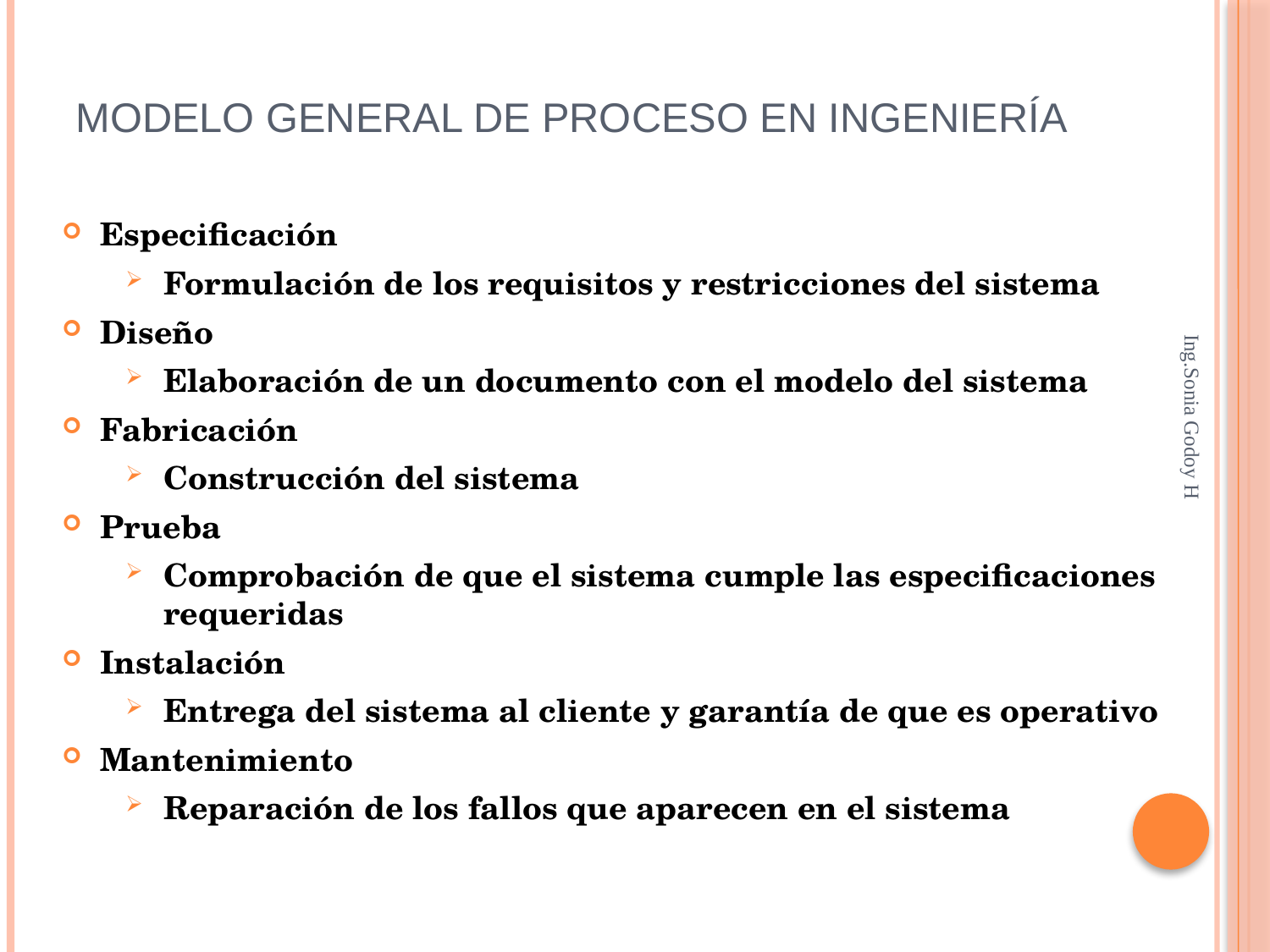

# Modelo general de proceso en Ingeniería
Especificación
Formulación de los requisitos y restricciones del sistema
Diseño
Elaboración de un documento con el modelo del sistema
Fabricación
Construcción del sistema
Prueba
Comprobación de que el sistema cumple las especificaciones requeridas
Instalación
Entrega del sistema al cliente y garantía de que es operativo
Mantenimiento
Reparación de los fallos que aparecen en el sistema
Ing.Sonia Godoy H